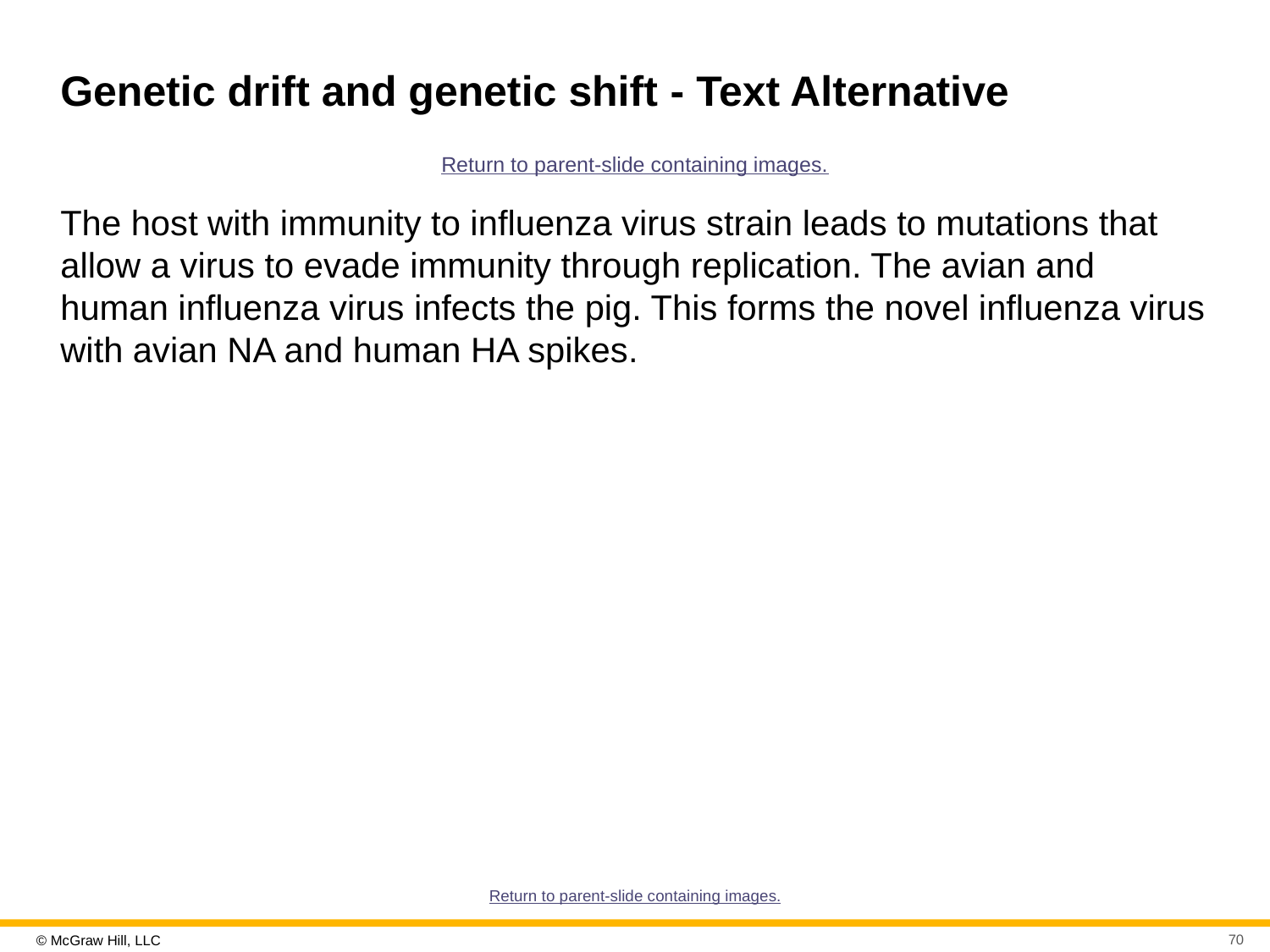

# Genetic drift and genetic shift - Text Alternative
Return to parent-slide containing images.
The host with immunity to influenza virus strain leads to mutations that allow a virus to evade immunity through replication. The avian and human influenza virus infects the pig. This forms the novel influenza virus with avian NA and human HA spikes.
Return to parent-slide containing images.
70